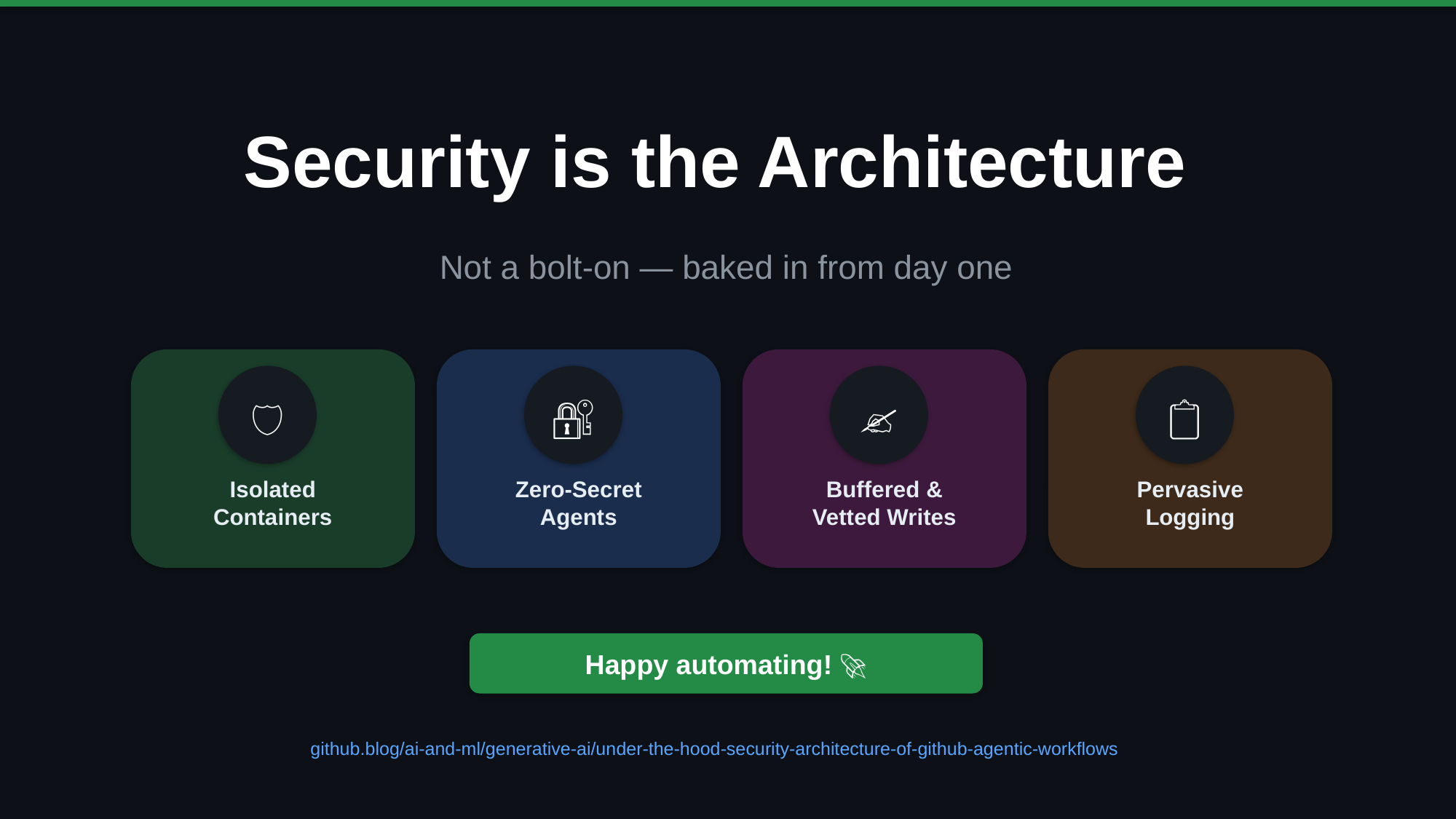

Security is the Architecture
Not a bolt-on — baked in from day one

🛡️
🔐
✍️
📋
Isolated
Containers
Zero-Secret
Agents
Buffered &
Vetted Writes
Pervasive
Logging
Happy automating! 🚀
github.blog/ai-and-ml/generative-ai/under-the-hood-security-architecture-of-github-agentic-workflows